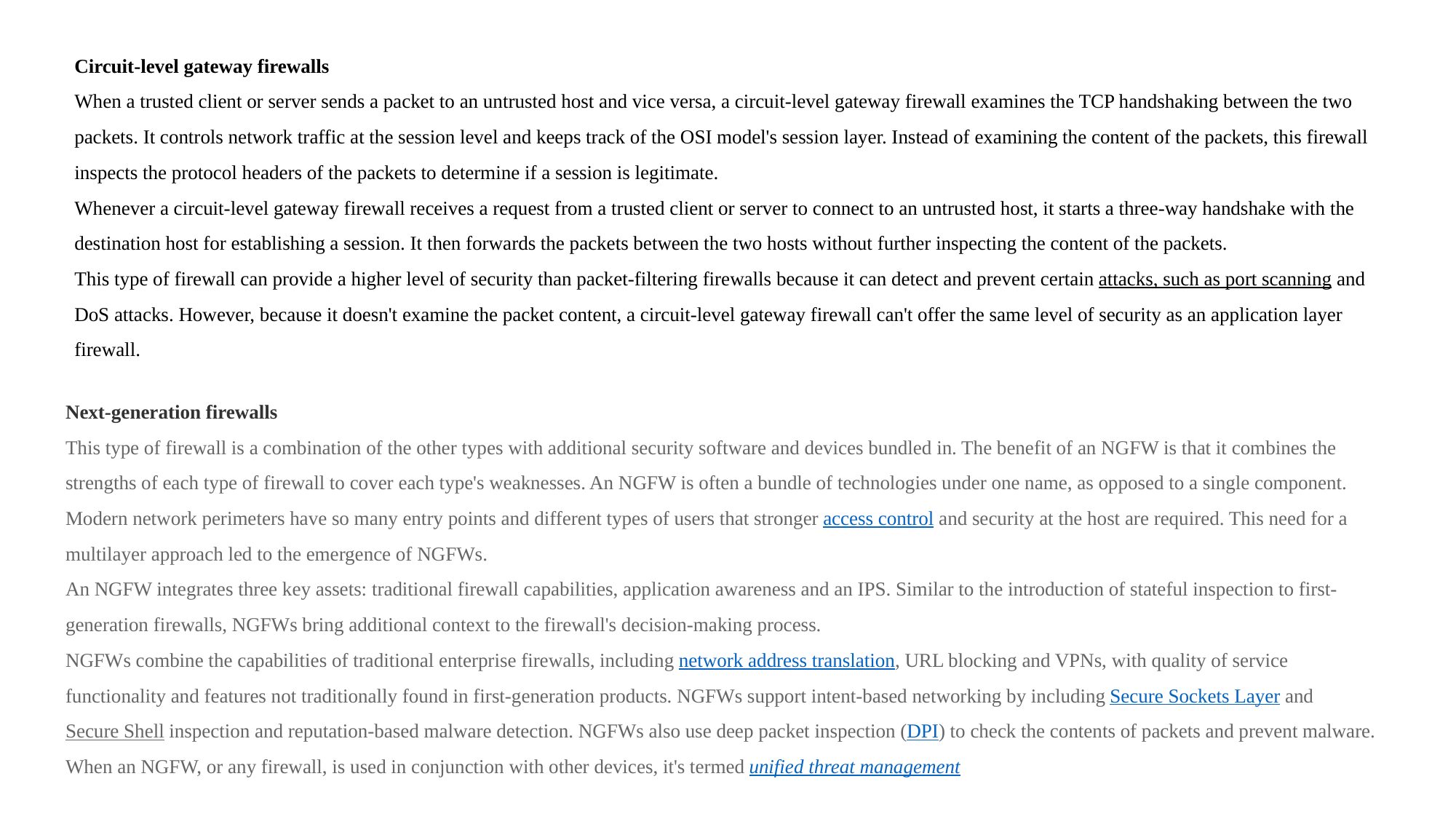

Circuit-level gateway firewalls
When a trusted client or server sends a packet to an untrusted host and vice versa, a circuit-level gateway firewall examines the TCP handshaking between the two packets. It controls network traffic at the session level and keeps track of the OSI model's session layer. Instead of examining the content of the packets, this firewall inspects the protocol headers of the packets to determine if a session is legitimate.
Whenever a circuit-level gateway firewall receives a request from a trusted client or server to connect to an untrusted host, it starts a three-way handshake with the destination host for establishing a session. It then forwards the packets between the two hosts without further inspecting the content of the packets.
This type of firewall can provide a higher level of security than packet-filtering firewalls because it can detect and prevent certain attacks, such as port scanning and DoS attacks. However, because it doesn't examine the packet content, a circuit-level gateway firewall can't offer the same level of security as an application layer firewall.
Next-generation firewalls
This type of firewall is a combination of the other types with additional security software and devices bundled in. The benefit of an NGFW is that it combines the strengths of each type of firewall to cover each type's weaknesses. An NGFW is often a bundle of technologies under one name, as opposed to a single component.
Modern network perimeters have so many entry points and different types of users that stronger access control and security at the host are required. This need for a multilayer approach led to the emergence of NGFWs.
An NGFW integrates three key assets: traditional firewall capabilities, application awareness and an IPS. Similar to the introduction of stateful inspection to first-generation firewalls, NGFWs bring additional context to the firewall's decision-making process.
NGFWs combine the capabilities of traditional enterprise firewalls, including network address translation, URL blocking and VPNs, with quality of service functionality and features not traditionally found in first-generation products. NGFWs support intent-based networking by including Secure Sockets Layer and Secure Shell inspection and reputation-based malware detection. NGFWs also use deep packet inspection (DPI) to check the contents of packets and prevent malware.
When an NGFW, or any firewall, is used in conjunction with other devices, it's termed unified threat management